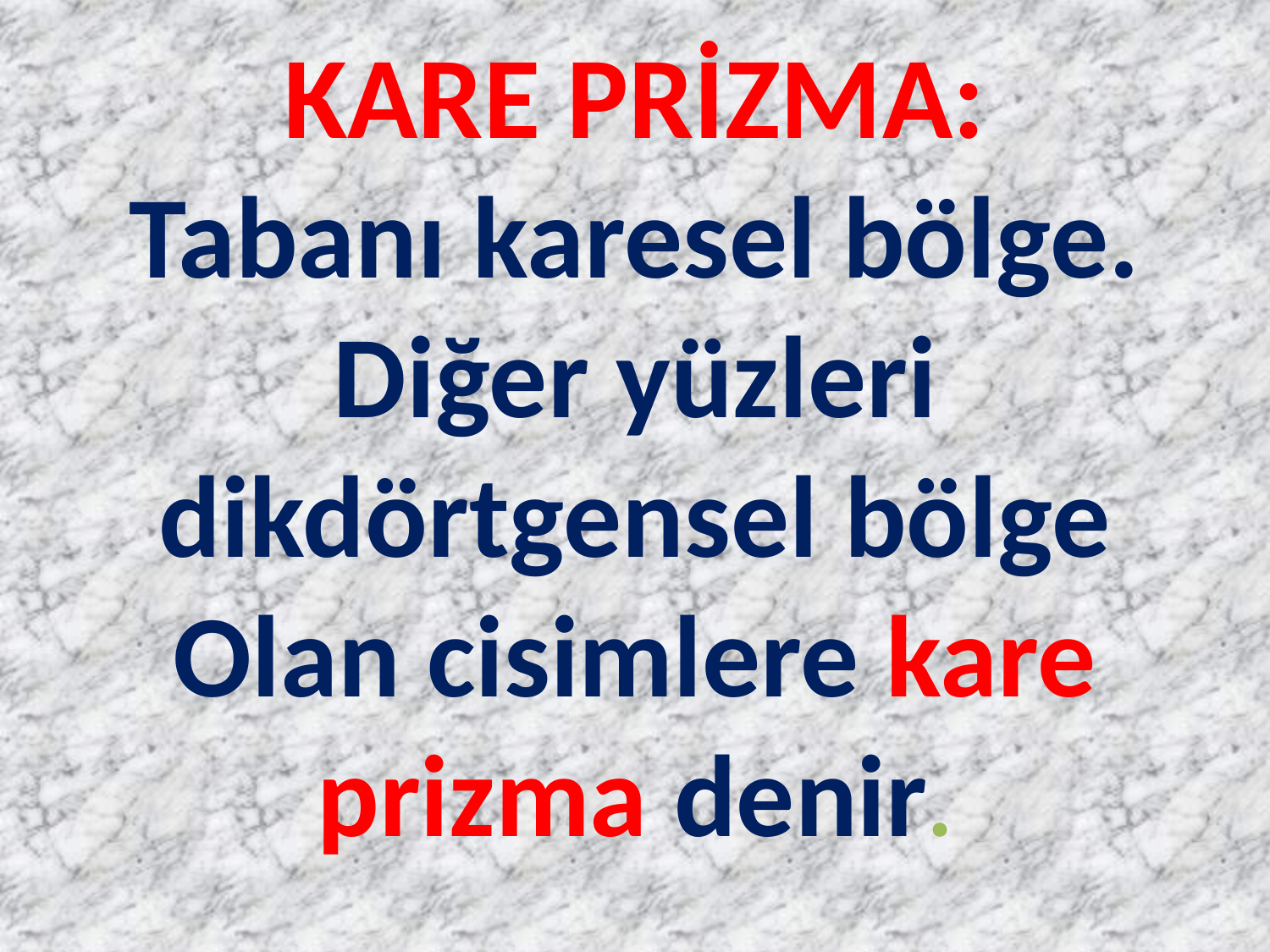

KARE PRİZMA:
Tabanı karesel bölge. Diğer yüzleri dikdörtgensel bölge
Olan cisimlere kare prizma denir.
#